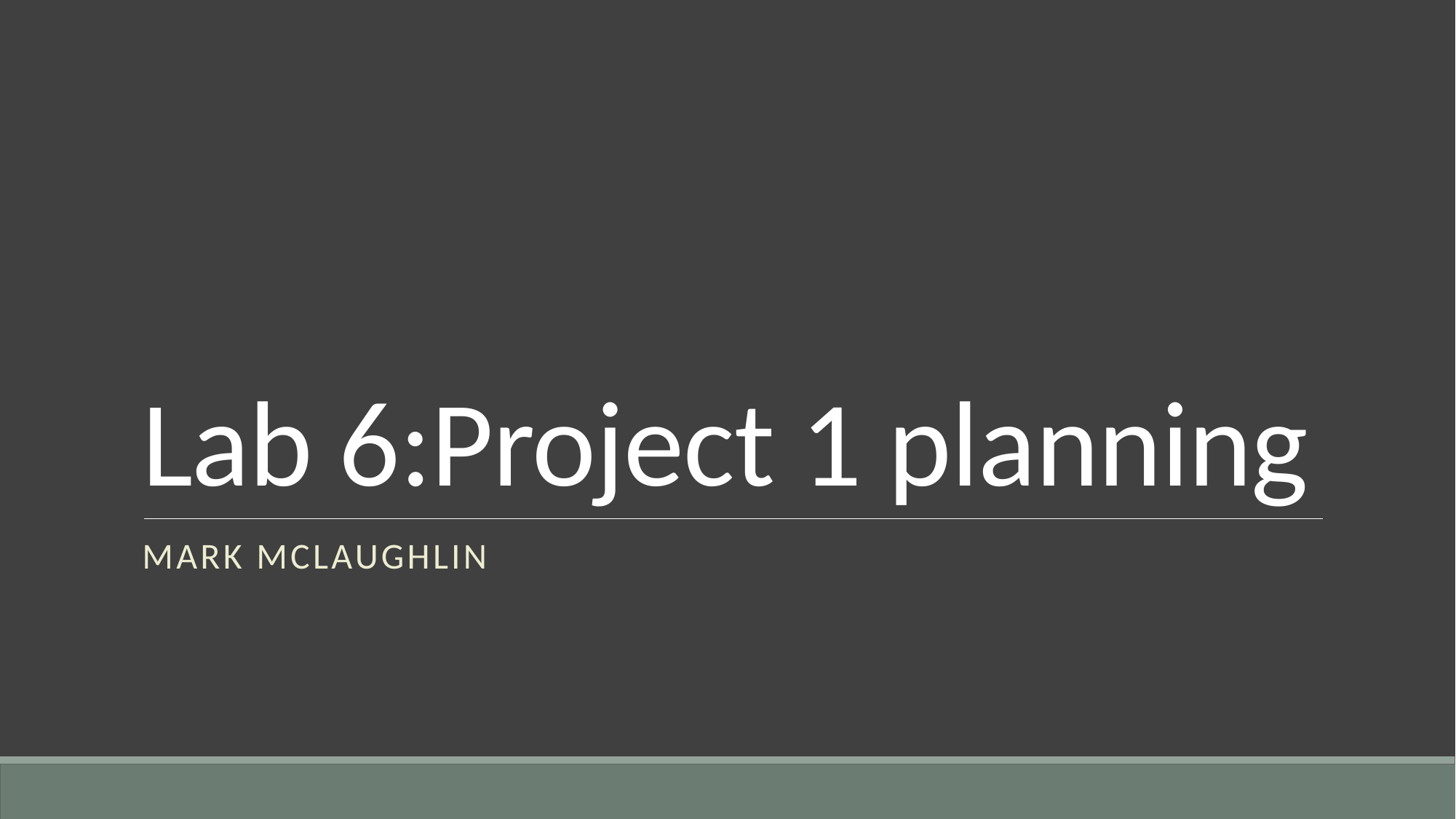

# Lab 6:Project 1 planning
Mark McLaughlin